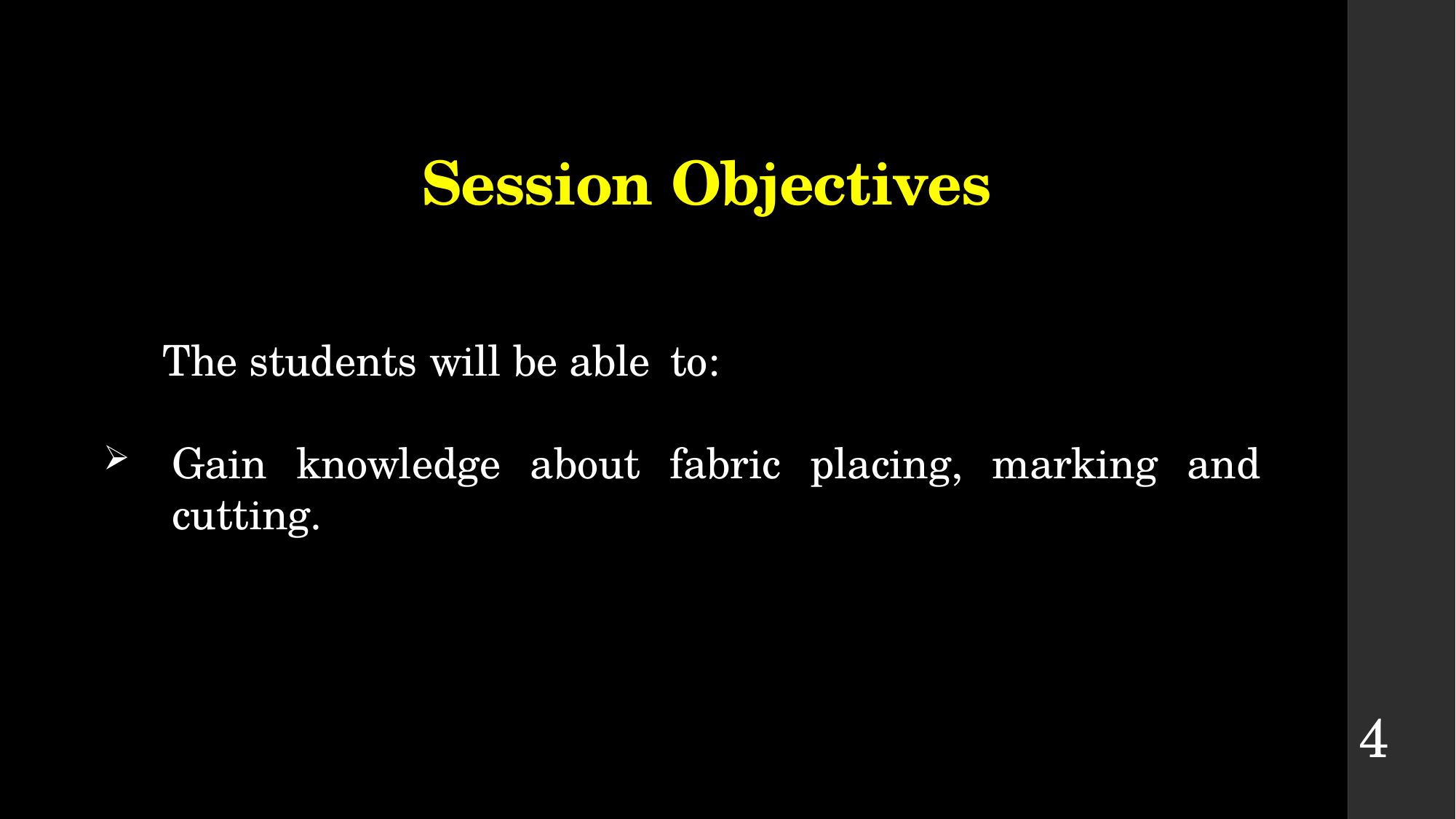

# Session Objectives
      The students will be able to:

Gain knowledge about fabric placing, marking and cutting.
4